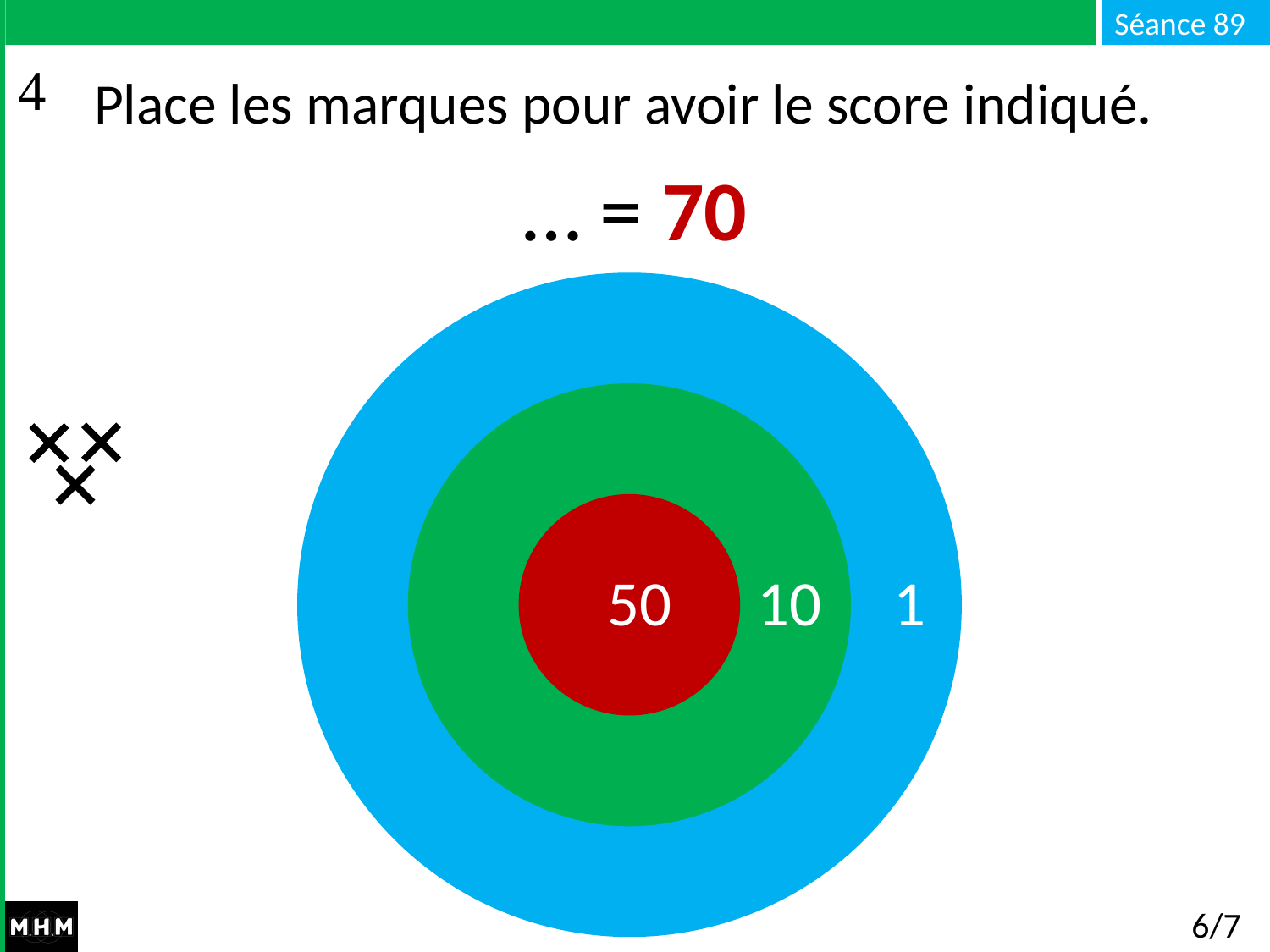

# Place les marques pour avoir le score indiqué.
… = 70

50      10     1
6/7